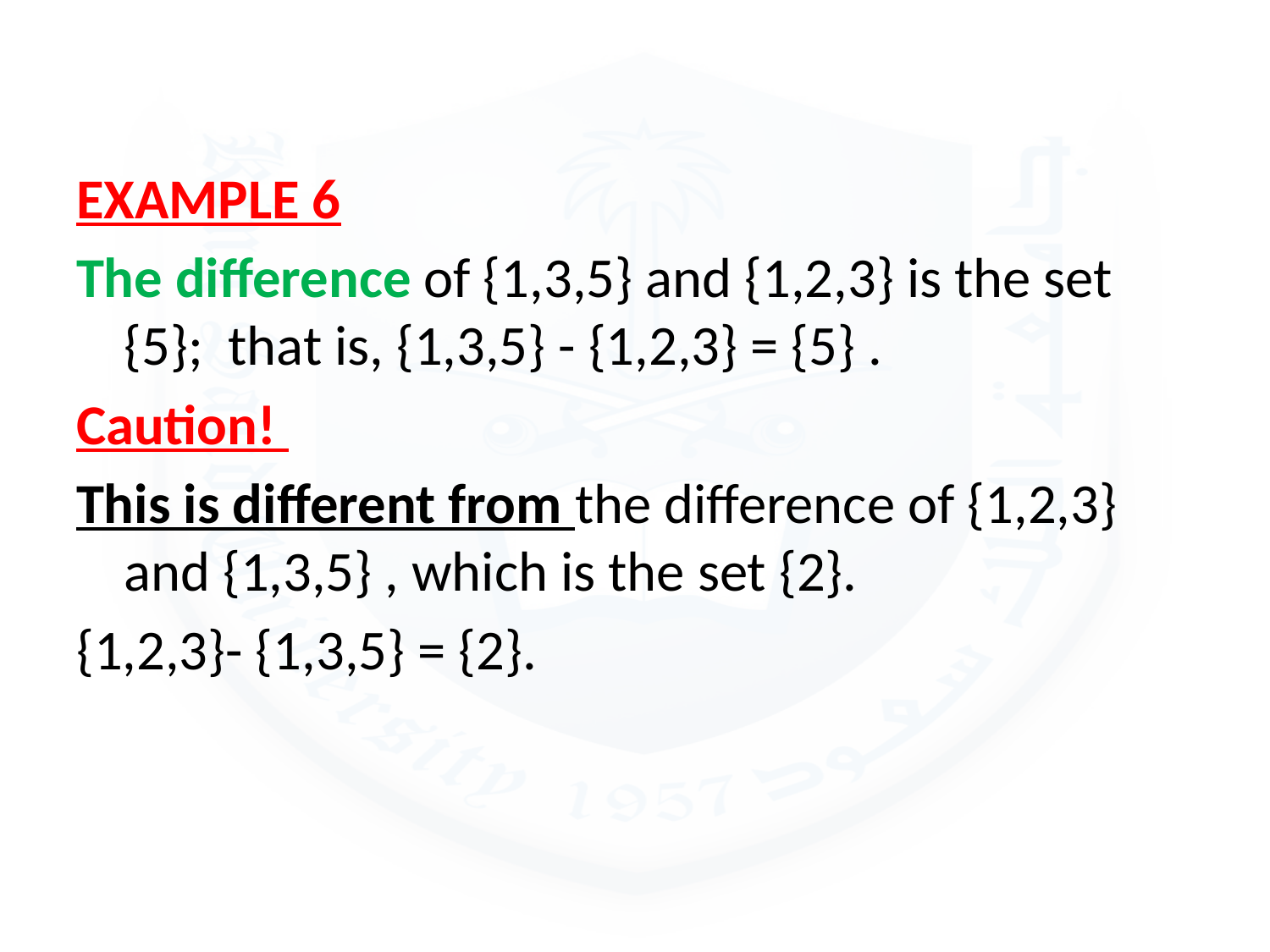

EXAMPLE 6
The difference of {1,3,5} and {1,2,3} is the set {5};  that is, {1,3,5} - {1,2,3} = {5} .
Caution!
This is different from the difference of {1,2,3} and {1,3,5} , which is the set {2}.
{1,2,3}- {1,3,5} = {2}.